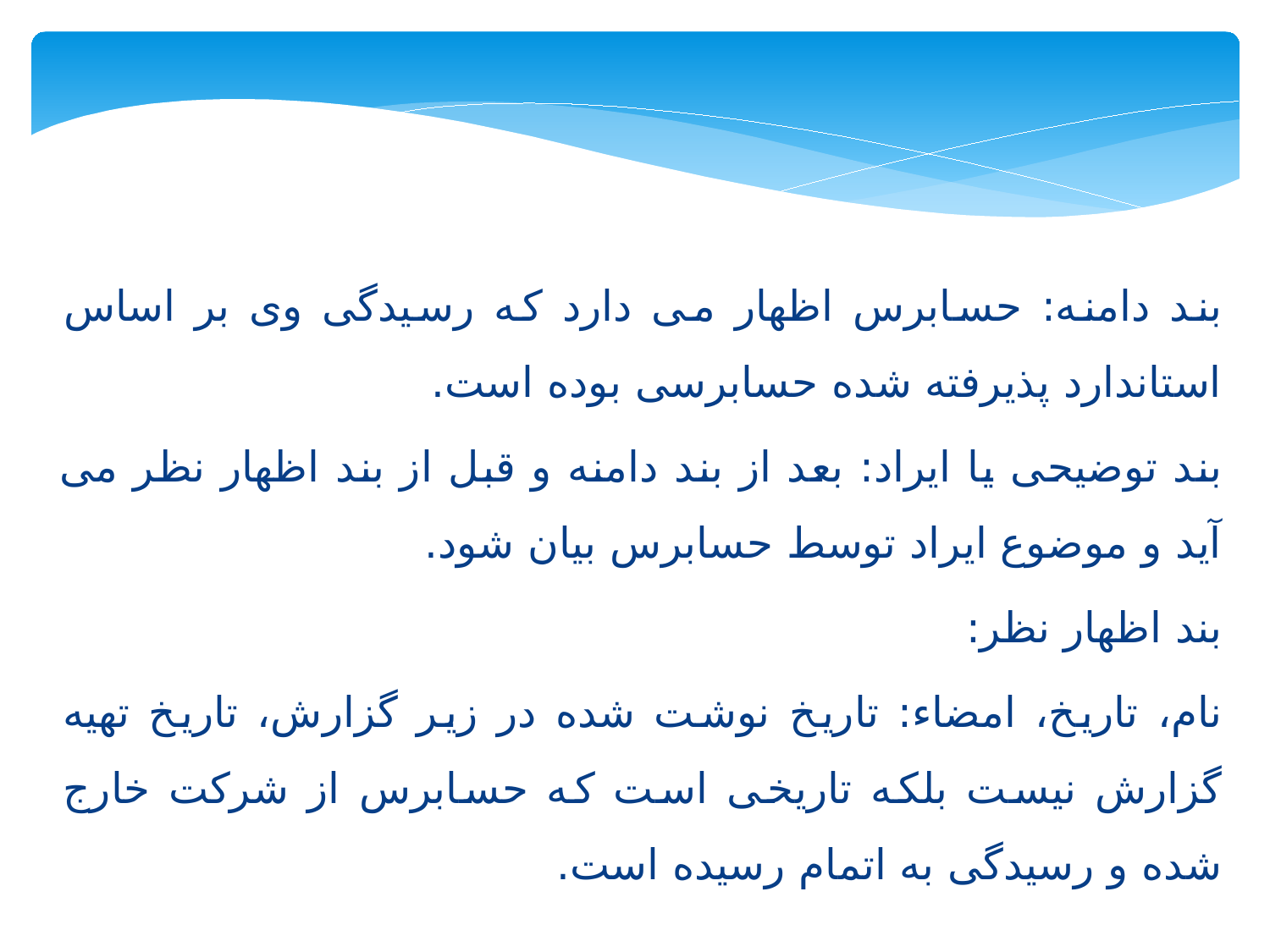

بند دامنه: حسابرس اظهار می دارد که رسیدگی وی بر اساس استاندارد پذیرفته شده حسابرسی بوده است.
بند توضیحی یا ایراد: بعد از بند دامنه و قبل از بند اظهار نظر می آید و موضوع ایراد توسط حسابرس بیان شود.
بند اظهار نظر:
نام، تاریخ، امضاء: تاریخ نوشت شده در زیر گزارش، تاریخ تهیه گزارش نیست بلکه تاریخی است که حسابرس از شرکت خارج شده و رسیدگی به اتمام رسیده است.